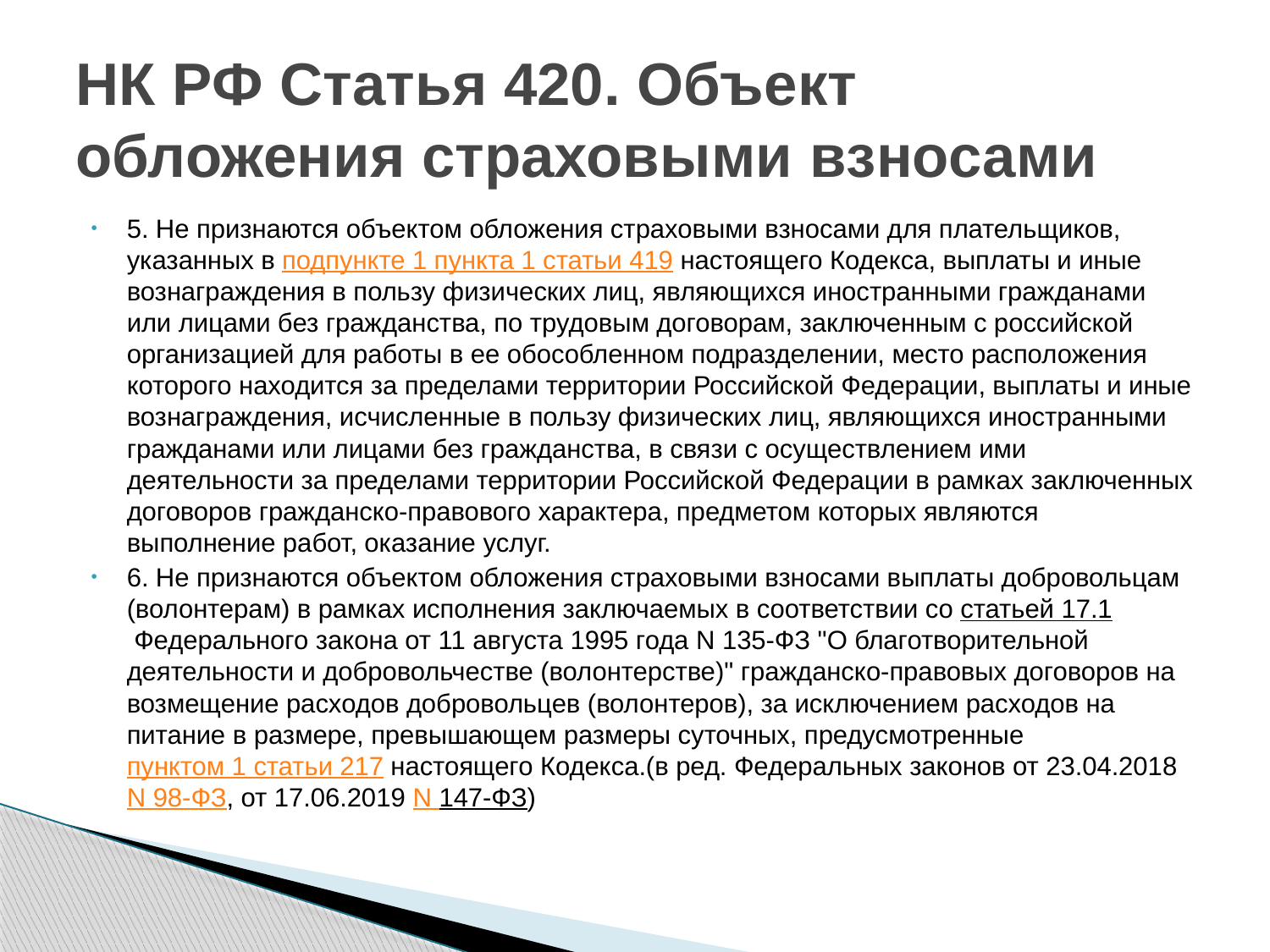

# НК РФ Статья 420. Объект обложения страховыми взносами
5. Не признаются объектом обложения страховыми взносами для плательщиков, указанных в подпункте 1 пункта 1 статьи 419 настоящего Кодекса, выплаты и иные вознаграждения в пользу физических лиц, являющихся иностранными гражданами или лицами без гражданства, по трудовым договорам, заключенным с российской организацией для работы в ее обособленном подразделении, место расположения которого находится за пределами территории Российской Федерации, выплаты и иные вознаграждения, исчисленные в пользу физических лиц, являющихся иностранными гражданами или лицами без гражданства, в связи с осуществлением ими деятельности за пределами территории Российской Федерации в рамках заключенных договоров гражданско-правового характера, предметом которых являются выполнение работ, оказание услуг.
6. Не признаются объектом обложения страховыми взносами выплаты добровольцам (волонтерам) в рамках исполнения заключаемых в соответствии со статьей 17.1 Федерального закона от 11 августа 1995 года N 135-ФЗ "О благотворительной деятельности и добровольчестве (волонтерстве)" гражданско-правовых договоров на возмещение расходов добровольцев (волонтеров), за исключением расходов на питание в размере, превышающем размеры суточных, предусмотренные пунктом 1 статьи 217 настоящего Кодекса.(в ред. Федеральных законов от 23.04.2018 N 98-ФЗ, от 17.06.2019 N 147-ФЗ)